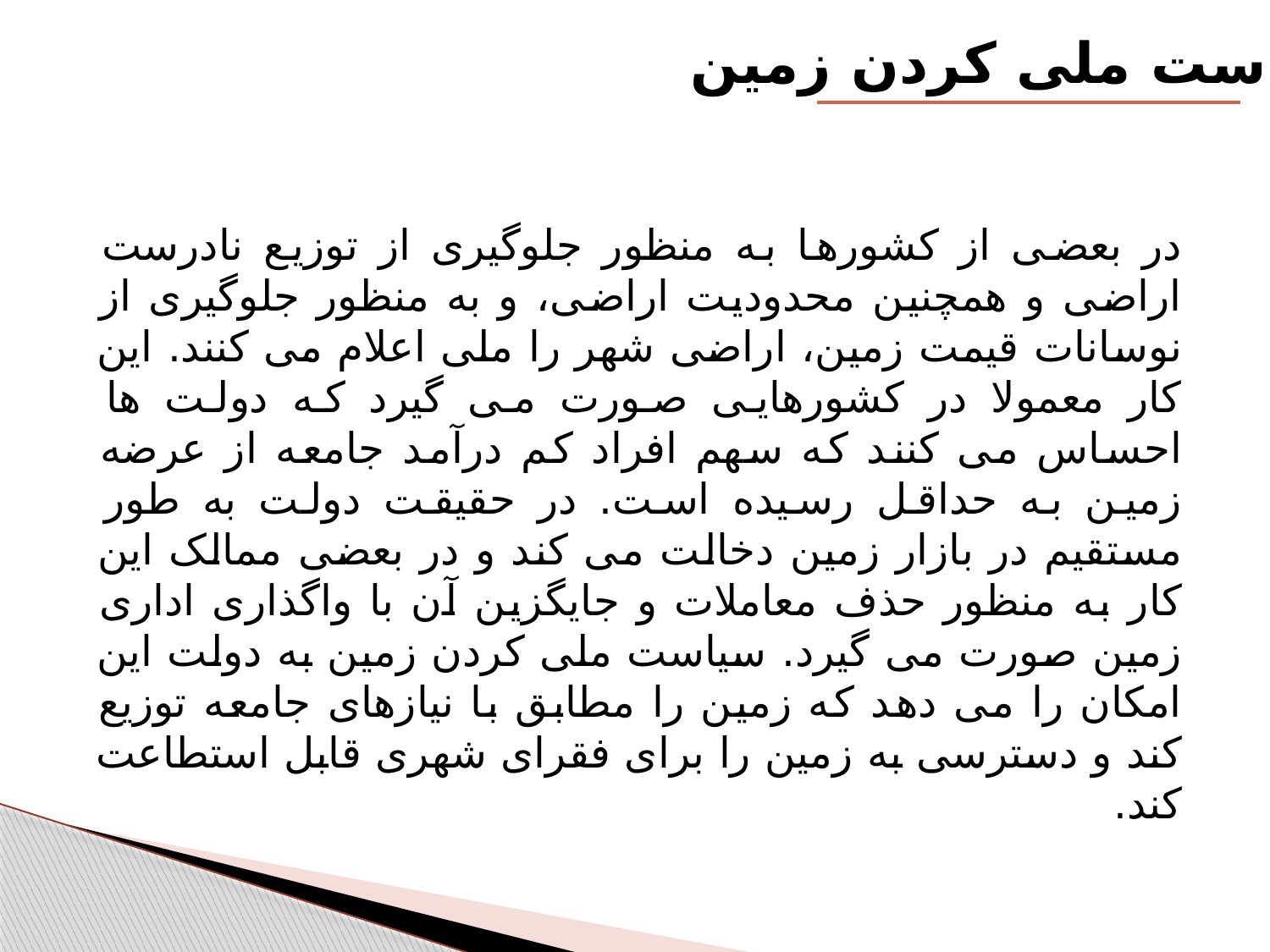

سیاست ملی کردن زمین
	در بعضی از کشورها به منظور جلوگیری از توزیع نادرست اراضی و همچنین محدودیت اراضی، و به منظور جلوگیری از نوسانات قیمت زمین، اراضی شهر را ملی اعلام می کنند. این کار معمولا در کشورهایی صورت می گیرد که دولت ها احساس می کنند که سهم افراد کم درآمد جامعه از عرضه زمین به حداقل رسیده است. در حقیقت دولت به طور مستقیم در بازار زمین دخالت می کند و در بعضی ممالک این کار به منظور حذف معاملات و جایگزین آن با واگذاری اداری زمین صورت می گیرد. سیاست ملی کردن زمین به دولت این امکان را می دهد که زمین را مطابق با نیازهای جامعه توزیع کند و دسترسی به زمین را برای فقرای شهری قابل استطاعت کند.